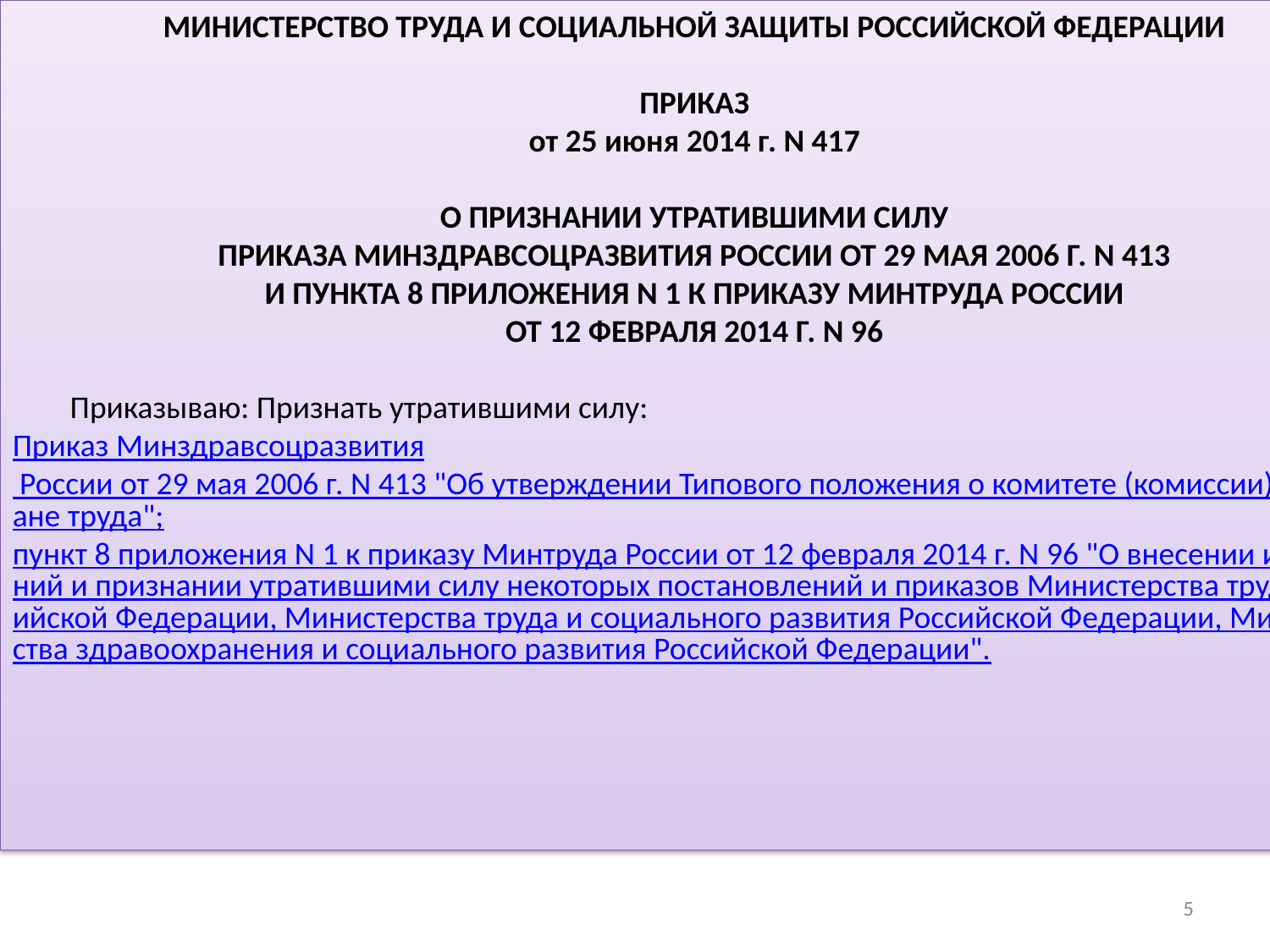

МИНИСТЕРСТВО ТРУДА И СОЦИАЛЬНОЙ ЗАЩИТЫ РОССИЙСКОЙ ФЕДЕРАЦИИ

ПРИКАЗ
от 25 июня 2014 г. N 417

О ПРИЗНАНИИ УТРАТИВШИМИ СИЛУ
ПРИКАЗА МИНЗДРАВСОЦРАЗВИТИЯ РОССИИ ОТ 29 МАЯ 2006 Г. N 413
И ПУНКТА 8 ПРИЛОЖЕНИЯ N 1 К ПРИКАЗУ МИНТРУДА РОССИИ
ОТ 12 ФЕВРАЛЯ 2014 Г. N 96

        Приказываю: Признать утратившими силу:
Приказ Минздравсоцразвития России от 29 мая 2006 г. N 413 "Об утверждении Типового положения о комитете (комиссии) по охране труда";
пункт 8 приложения N 1 к приказу Минтруда России от 12 февраля 2014 г. N 96 "О внесении изменений и признании утратившими силу некоторых постановлений и приказов Министерства труда Российской Федерации, Министерства труда и социального развития Российской Федерации, Министерства здравоохранения и социального развития Российской Федерации".

5